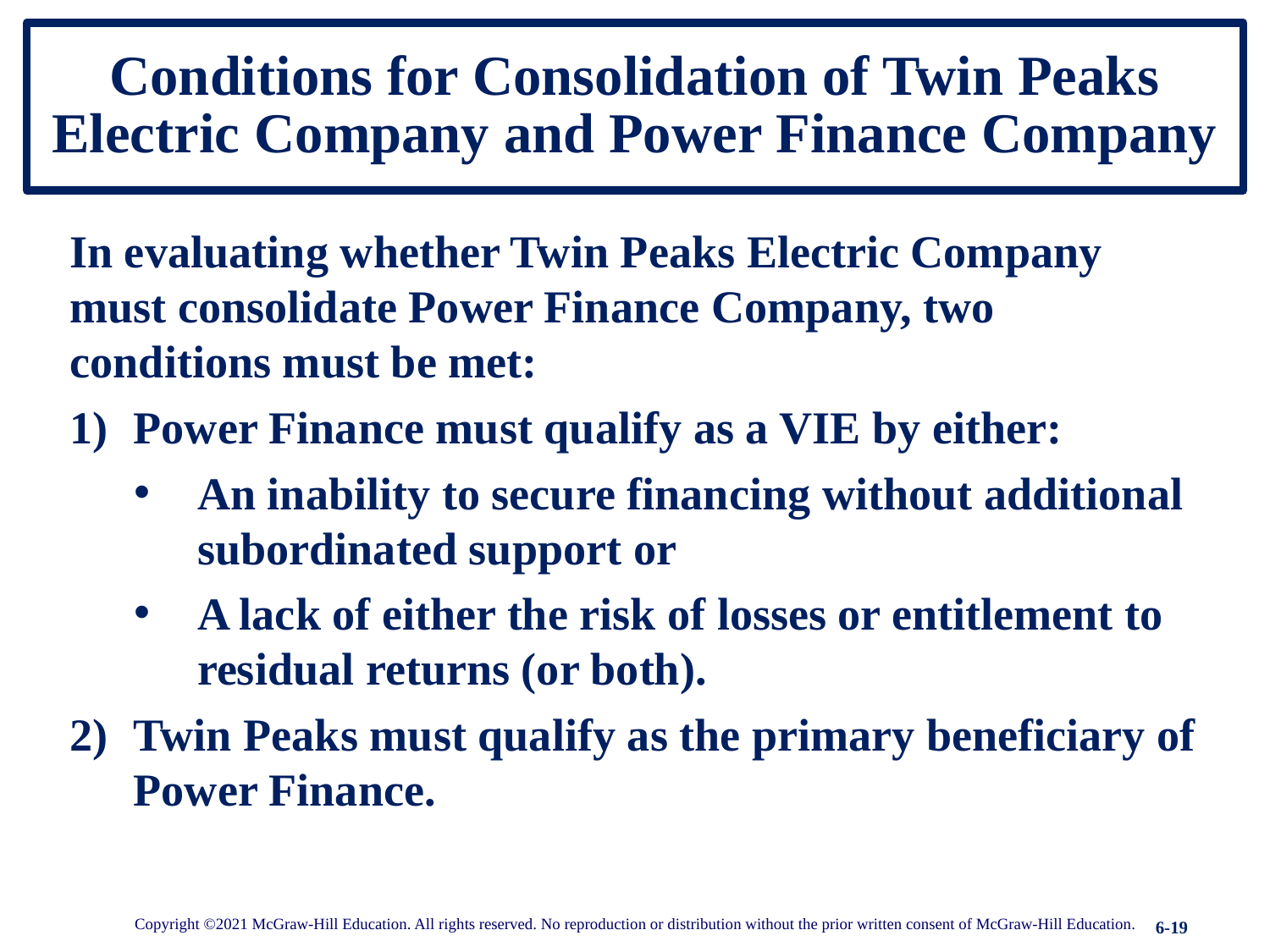

# Conditions for Consolidation of Twin Peaks Electric Company and Power Finance Company
In evaluating whether Twin Peaks Electric Company must consolidate Power Finance Company, two conditions must be met:
Power Finance must qualify as a VIE by either:
An inability to secure financing without additional subordinated support or
A lack of either the risk of losses or entitlement to residual returns (or both).
Twin Peaks must qualify as the primary beneficiary of Power Finance.
Copyright ©2021 McGraw-Hill Education. All rights reserved. No reproduction or distribution without the prior written consent of McGraw-Hill Education.
6-19